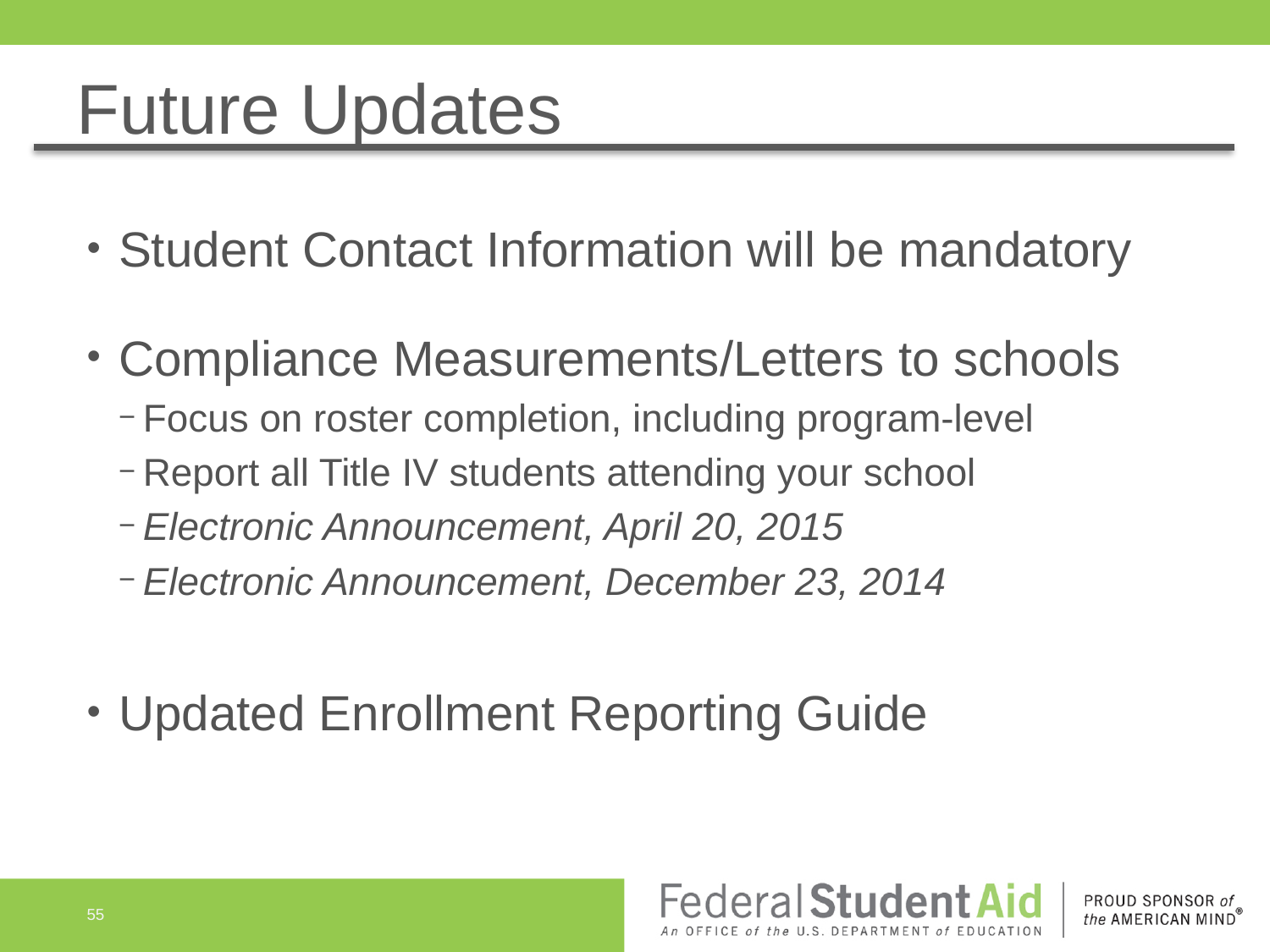

# Future Updates
Student Contact Information will be mandatory

Compliance Measurements/Letters to schools
Focus on roster completion, including program-level
Report all Title IV students attending your school
Electronic Announcement, April 20, 2015
Electronic Announcement, December 23, 2014

Updated Enrollment Reporting Guide

55